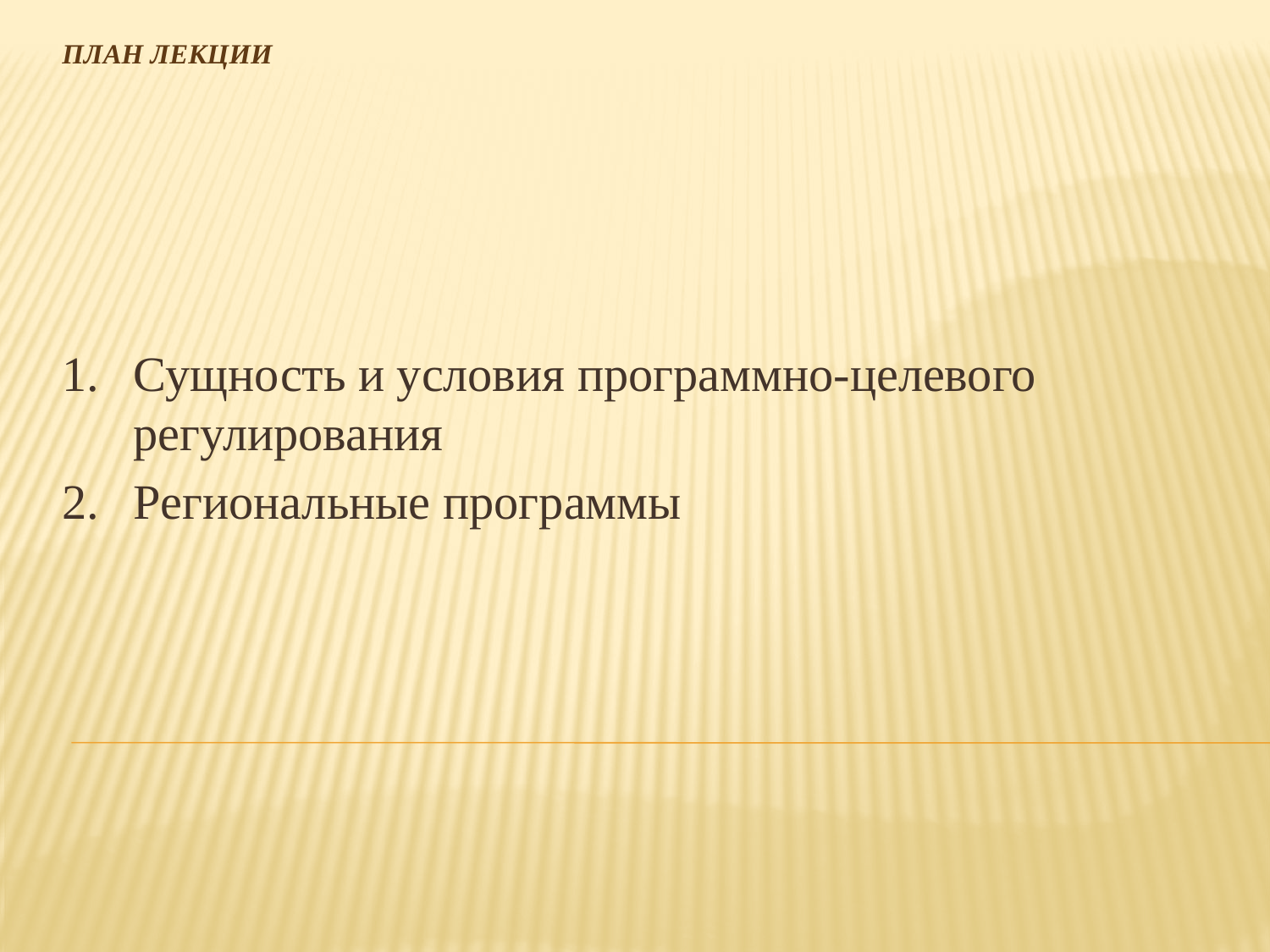

# План лекции
Сущность и условия программно-целевого регулирования
Региональные программы